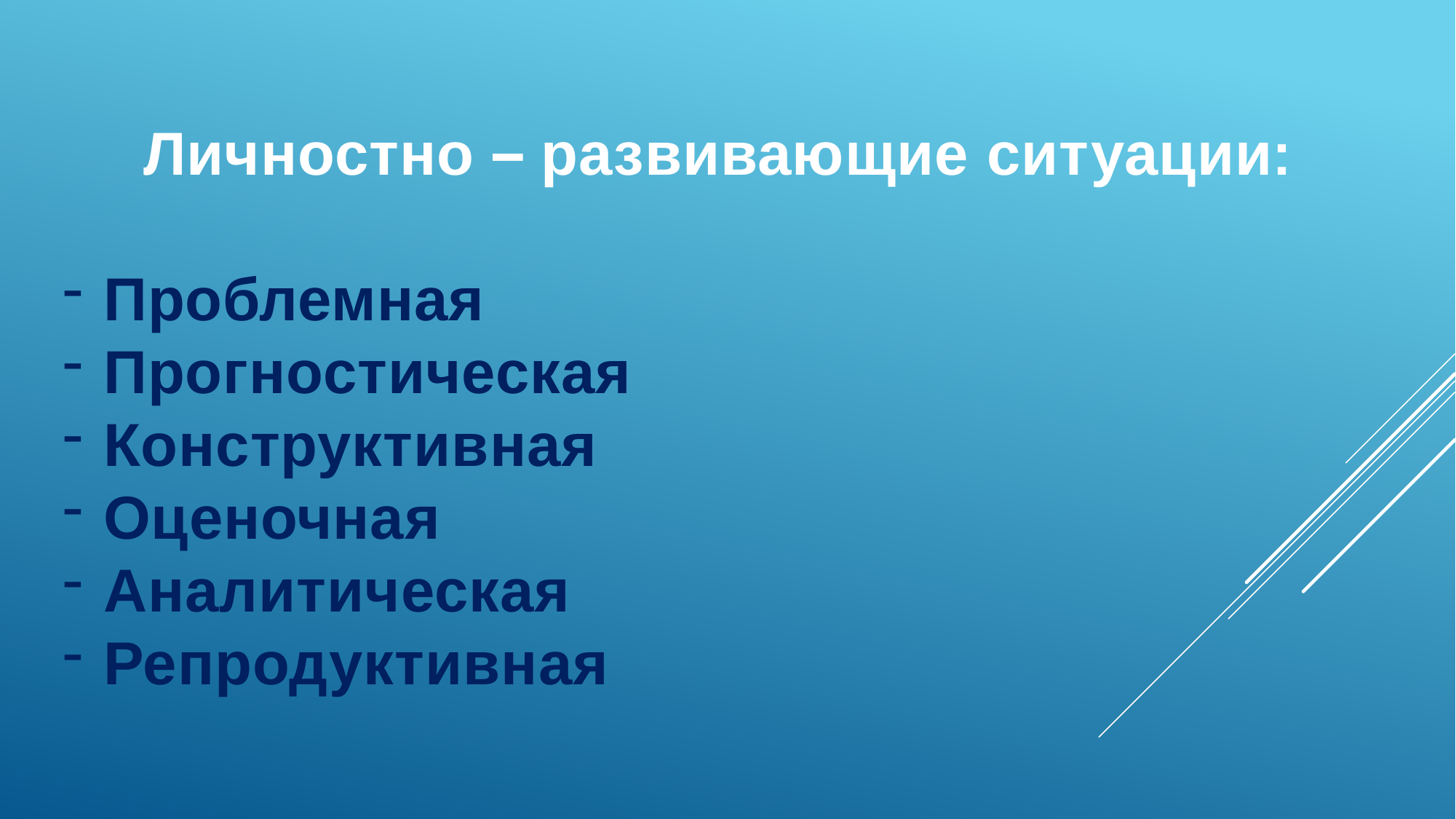

Личностно – развивающие ситуации:

Проблемная
Прогностическая
Конструктивная
Оценочная
Аналитическая
Репродуктивная